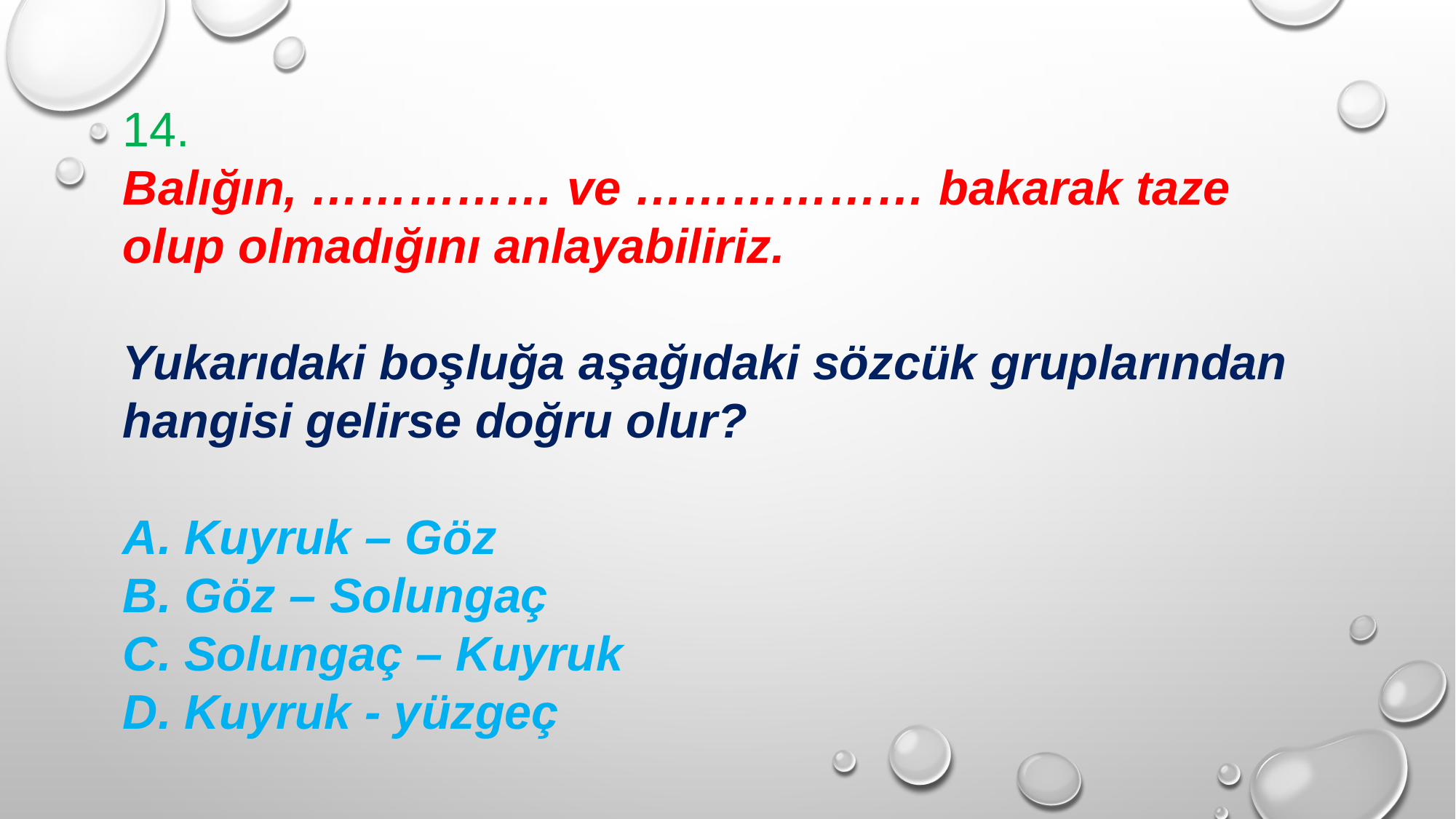

14.
Balığın, …………… ve ……………… bakarak taze olup olmadığını anlayabiliriz.

Yukarıdaki boşluğa aşağıdaki sözcük gruplarından hangisi gelirse doğru olur?

Kuyruk – Göz
Göz – Solungaç
Solungaç – Kuyruk
Kuyruk - yüzgeç